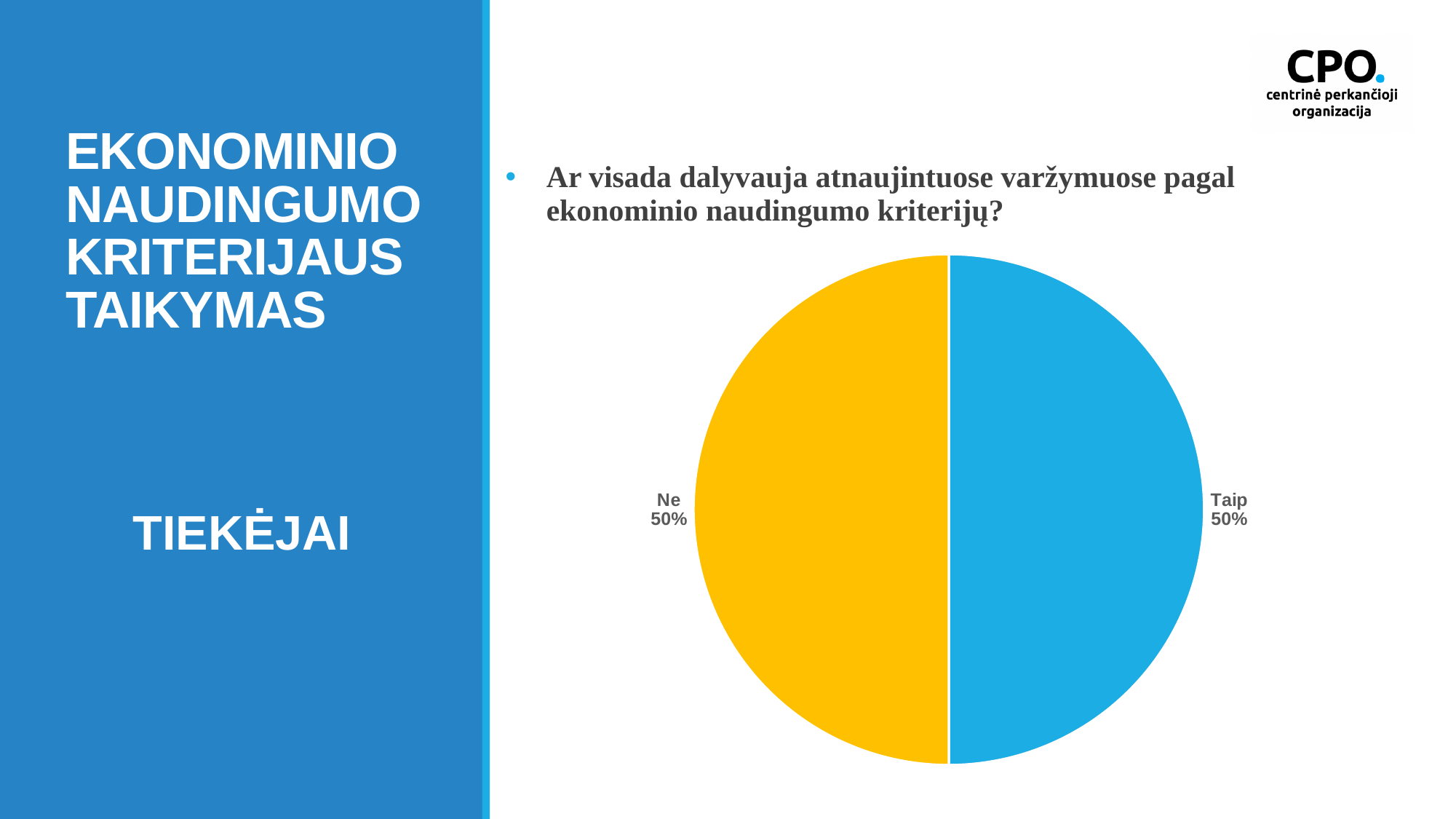

Ar visada dalyvauja atnaujintuose varžymuose pagal ekonominio naudingumo kriterijų?

# Ekonominio naudingumo kriterijaus taikymas

### Chart

| Category | Pardavimas |
|---|---|
| Taip | 50.0 |
| Ne | 50.0 |

     TIEKĖJAI